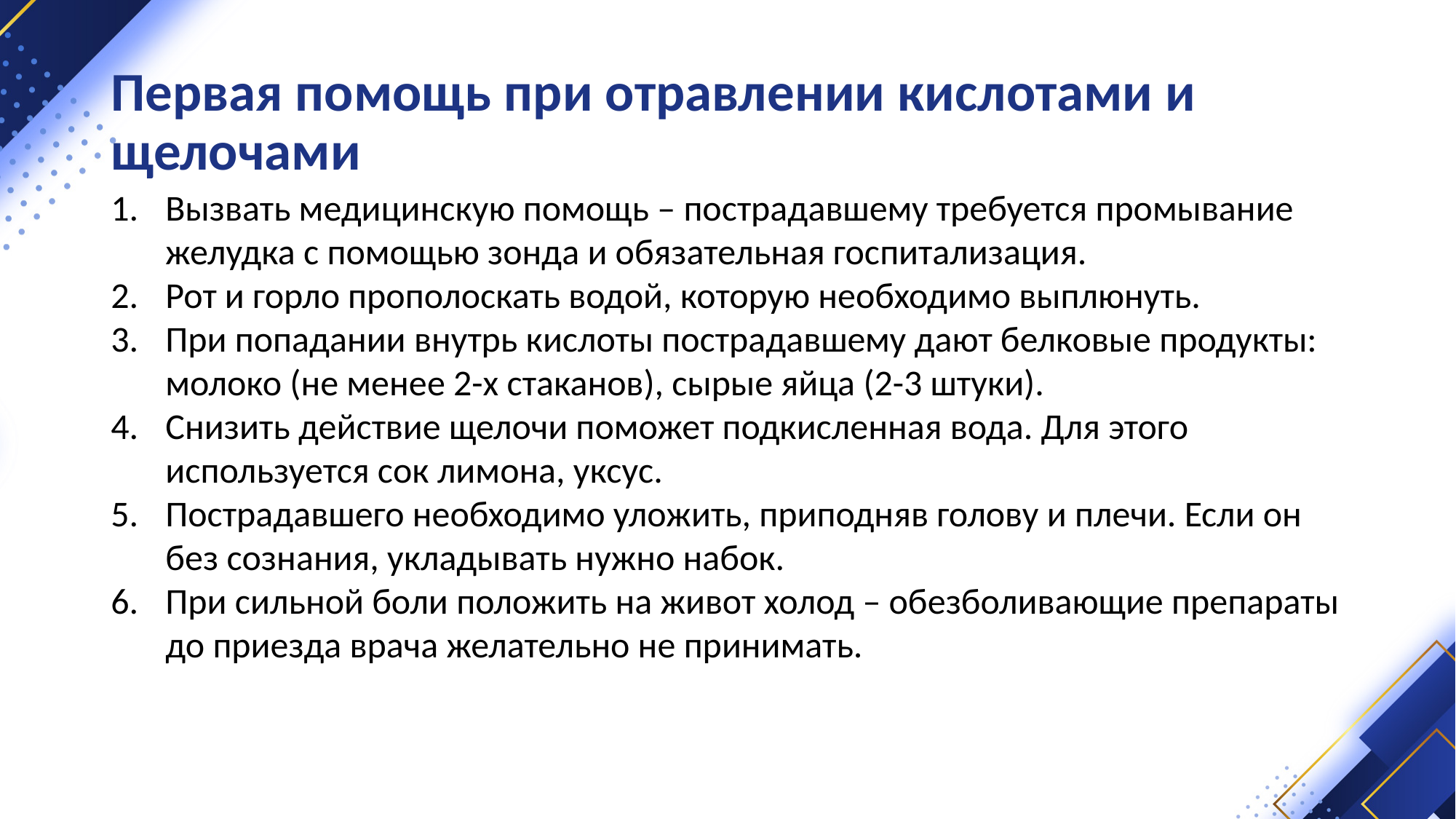

# Первая помощь при отравлении кислотами и щелочами
Вызвать медицинскую помощь – пострадавшему требуется промывание желудка с помощью зонда и обязательная госпитализация.
Рот и горло прополоскать водой, которую необходимо выплюнуть.
При попадании внутрь кислоты пострадавшему дают белковые продукты: молоко (не менее 2-х стаканов), сырые яйца (2-3 штуки).
Снизить действие щелочи поможет подкисленная вода. Для этого используется сок лимона, уксус.
Пострадавшего необходимо уложить, приподняв голову и плечи. Если он без сознания, укладывать нужно набок.
При сильной боли положить на живот холод – обезболивающие препараты до приезда врача желательно не принимать.